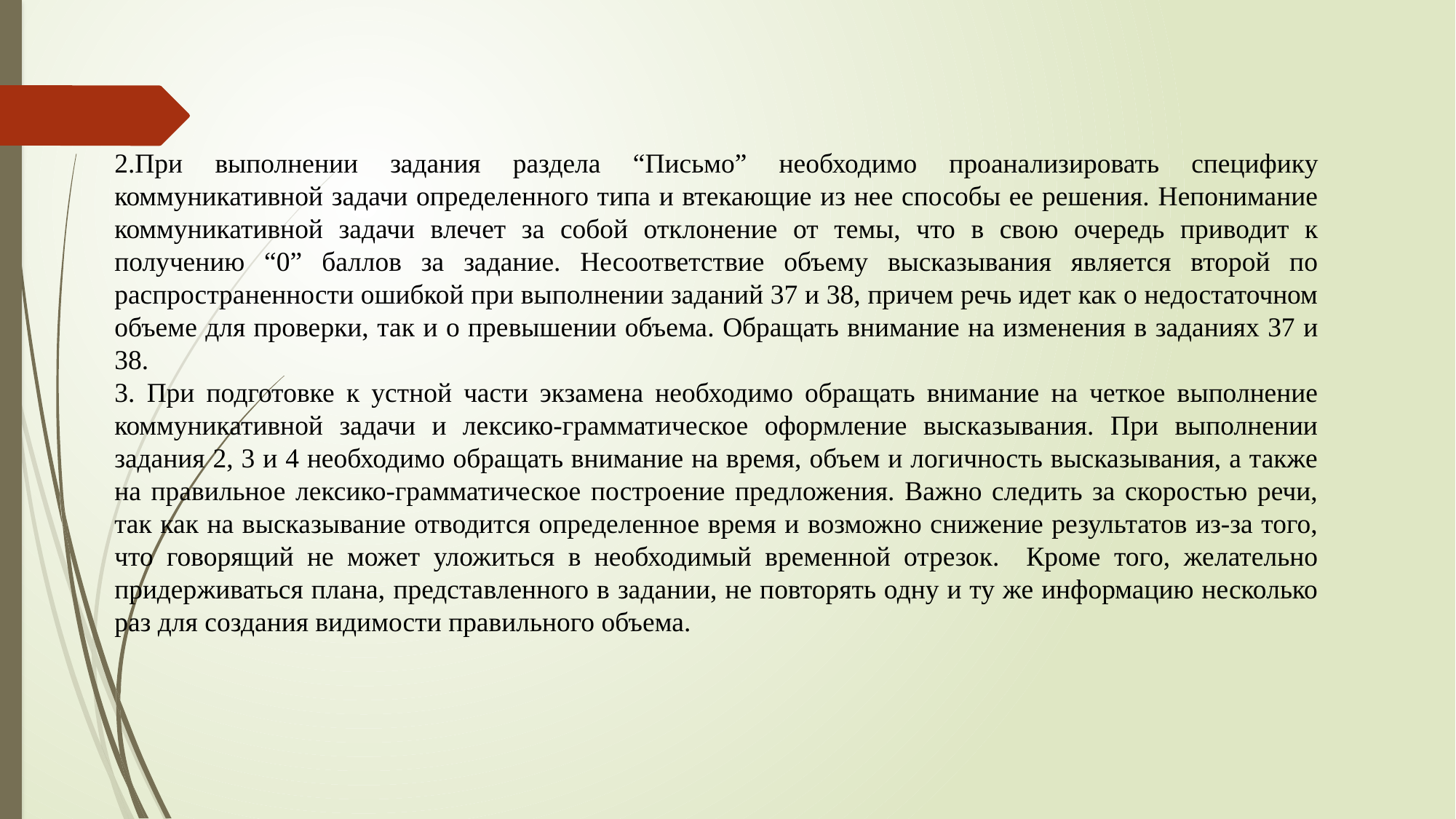

2.При выполнении задания раздела “Письмо” необходимо проанализировать специфику коммуникативной задачи определенного типа и втекающие из нее способы ее решения. Непонимание коммуникативной задачи влечет за собой отклонение от темы, что в свою очередь приводит к получению “0” баллов за задание. Несоответствие объему высказывания является второй по распространенности ошибкой при выполнении заданий 37 и 38, причем речь идет как о недостаточном объеме для проверки, так и о превышении объема. Обращать внимание на изменения в заданиях 37 и 38.
3. При подготовке к устной части экзамена необходимо обращать внимание на четкое выполнение коммуникативной задачи и лексико-грамматическое оформление высказывания. При выполнении задания 2, 3 и 4 необходимо обращать внимание на время, объем и логичность высказывания, а также на правильное лексико-грамматическое построение предложения. Важно следить за скоростью речи, так как на высказывание отводится определенное время и возможно снижение результатов из-за того, что говорящий не может уложиться в необходимый временной отрезок.  Кроме того, желательно придерживаться плана, представленного в задании, не повторять одну и ту же информацию несколько раз для создания видимости правильного объема.